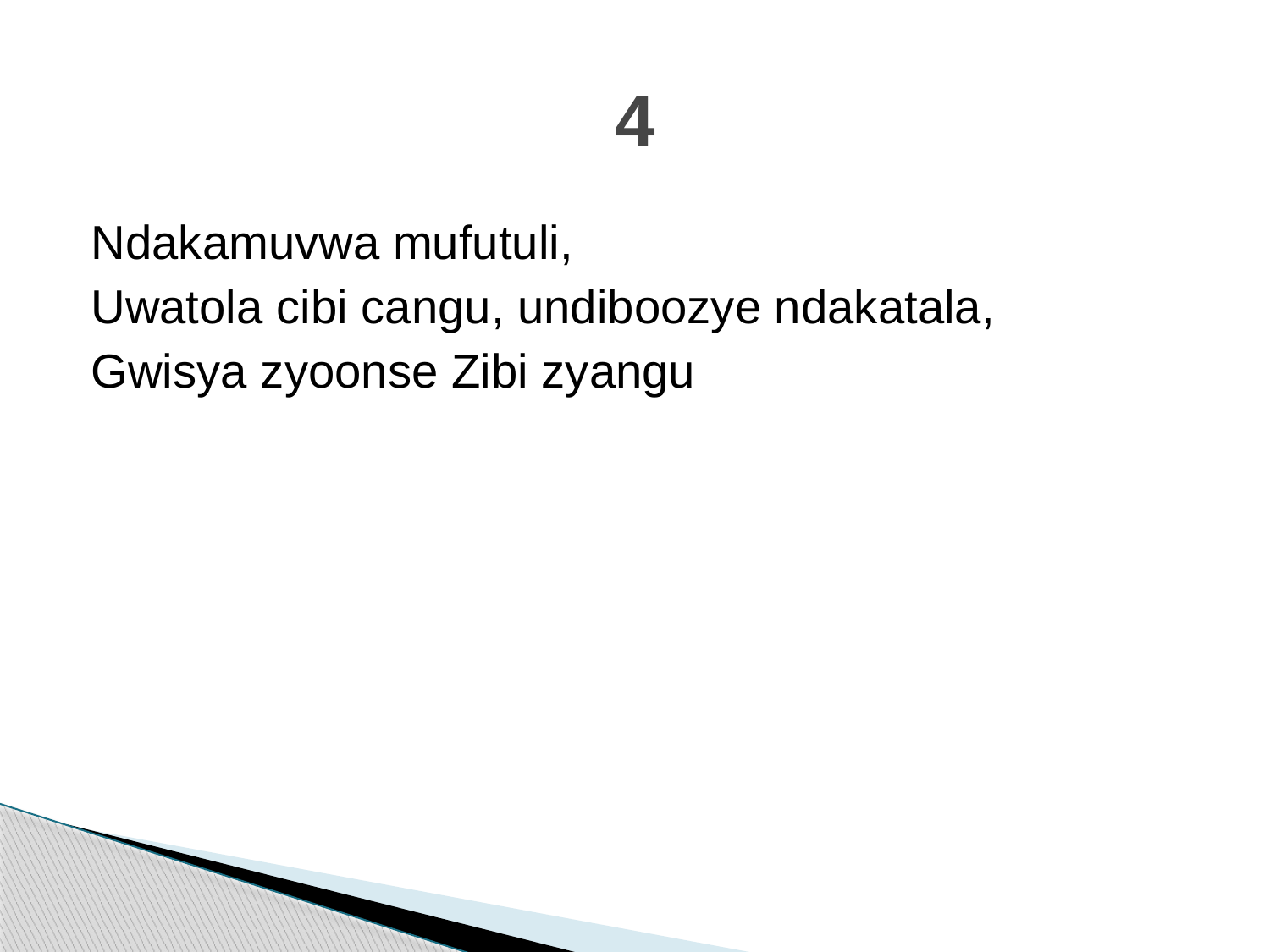

# 4
Ndakamuvwa mufutuli,
Uwatola cibi cangu, undiboozye ndakatala,
Gwisya zyoonse Zibi zyangu